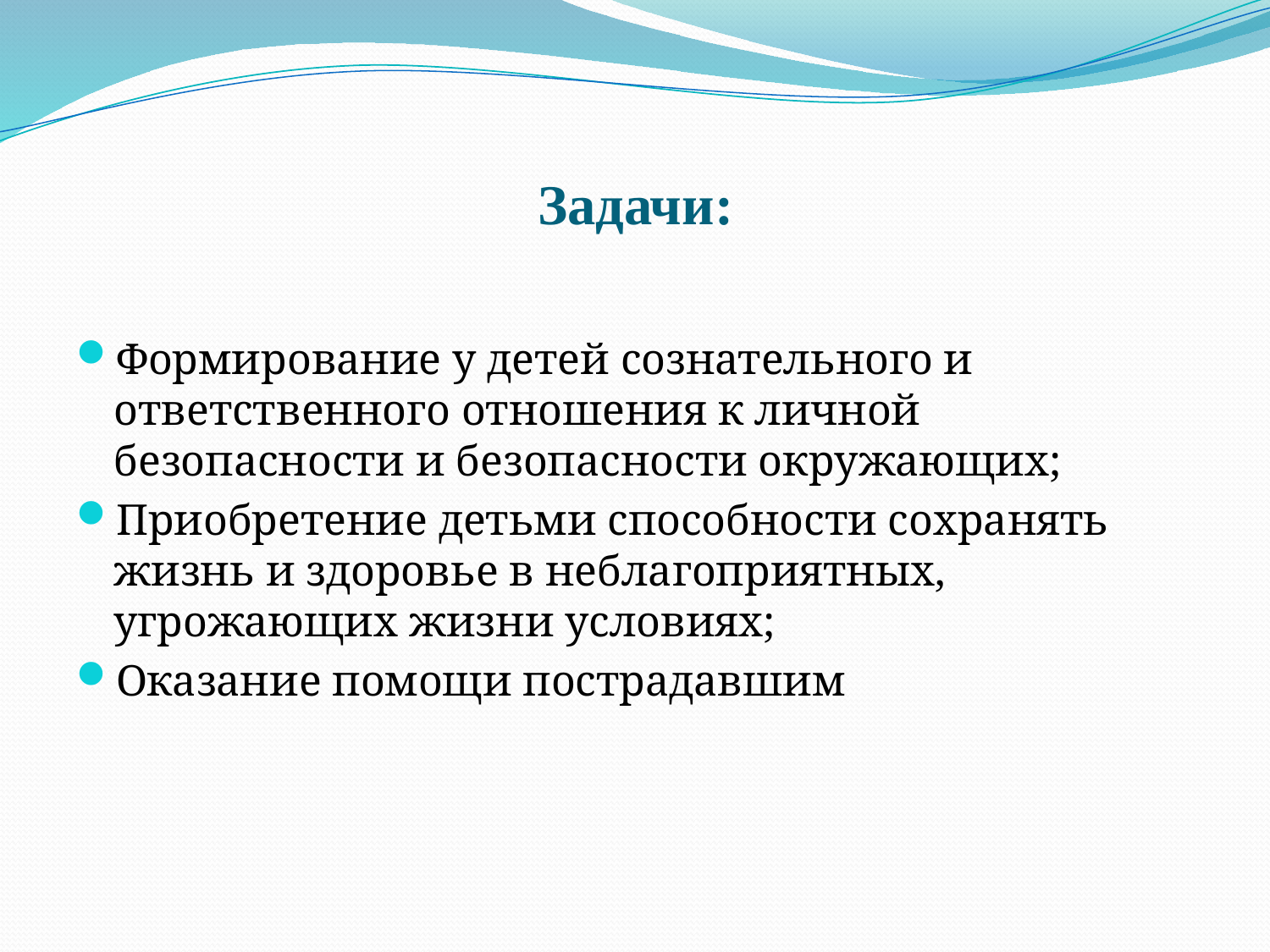

# Задачи:
Формирование у детей сознательного и ответственного отношения к личной безопасности и безопасности окружающих;
Приобретение детьми способности сохранять жизнь и здоровье в неблагоприятных, угрожающих жизни условиях;
Оказание помощи пострадавшим